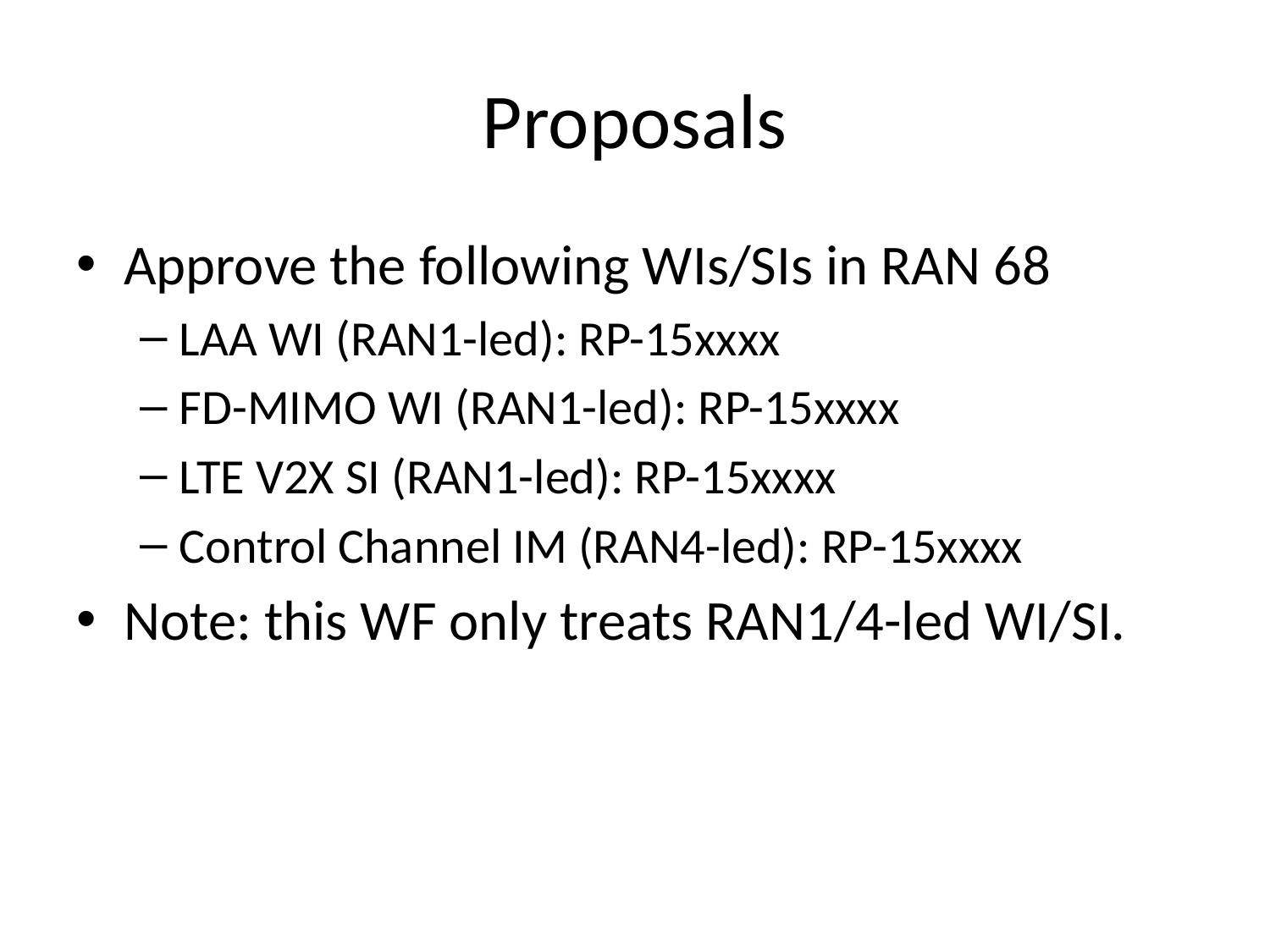

# Proposals
Approve the following WIs/SIs in RAN 68
LAA WI (RAN1-led): RP-15xxxx
FD-MIMO WI (RAN1-led): RP-15xxxx
LTE V2X SI (RAN1-led): RP-15xxxx
Control Channel IM (RAN4-led): RP-15xxxx
Note: this WF only treats RAN1/4-led WI/SI.